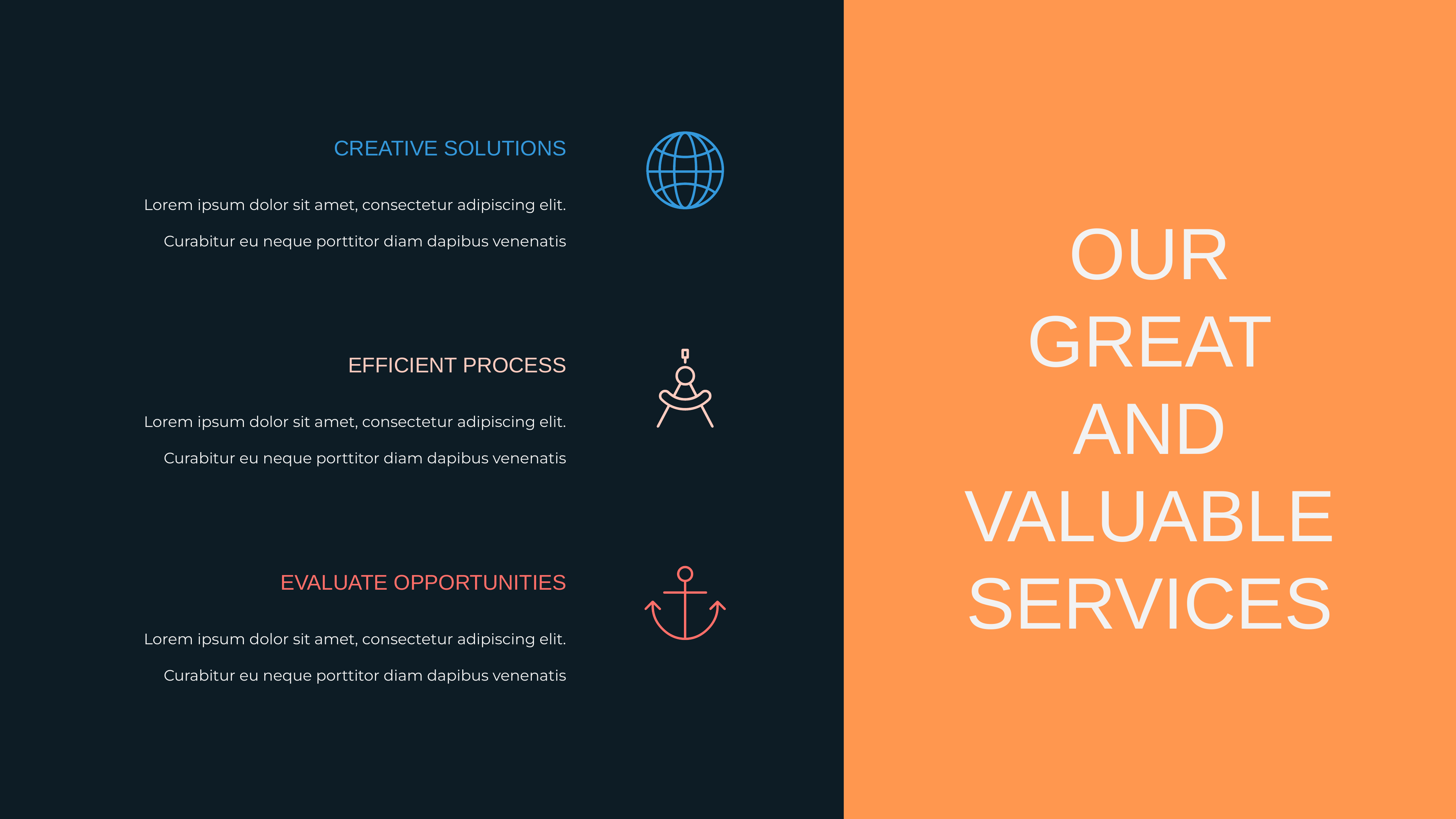

CREATIVE SOLUTIONS
Lorem ipsum dolor sit amet, consectetur adipiscing elit. Curabitur eu neque porttitor diam dapibus venenatis
OUR
GREAT
AND
VALUABLE
SERVICES
EFFICIENT PROCESS

Lorem ipsum dolor sit amet, consectetur adipiscing elit. Curabitur eu neque porttitor diam dapibus venenatis
EVALUATE OPPORTUNITIES

Lorem ipsum dolor sit amet, consectetur adipiscing elit. Curabitur eu neque porttitor diam dapibus venenatis